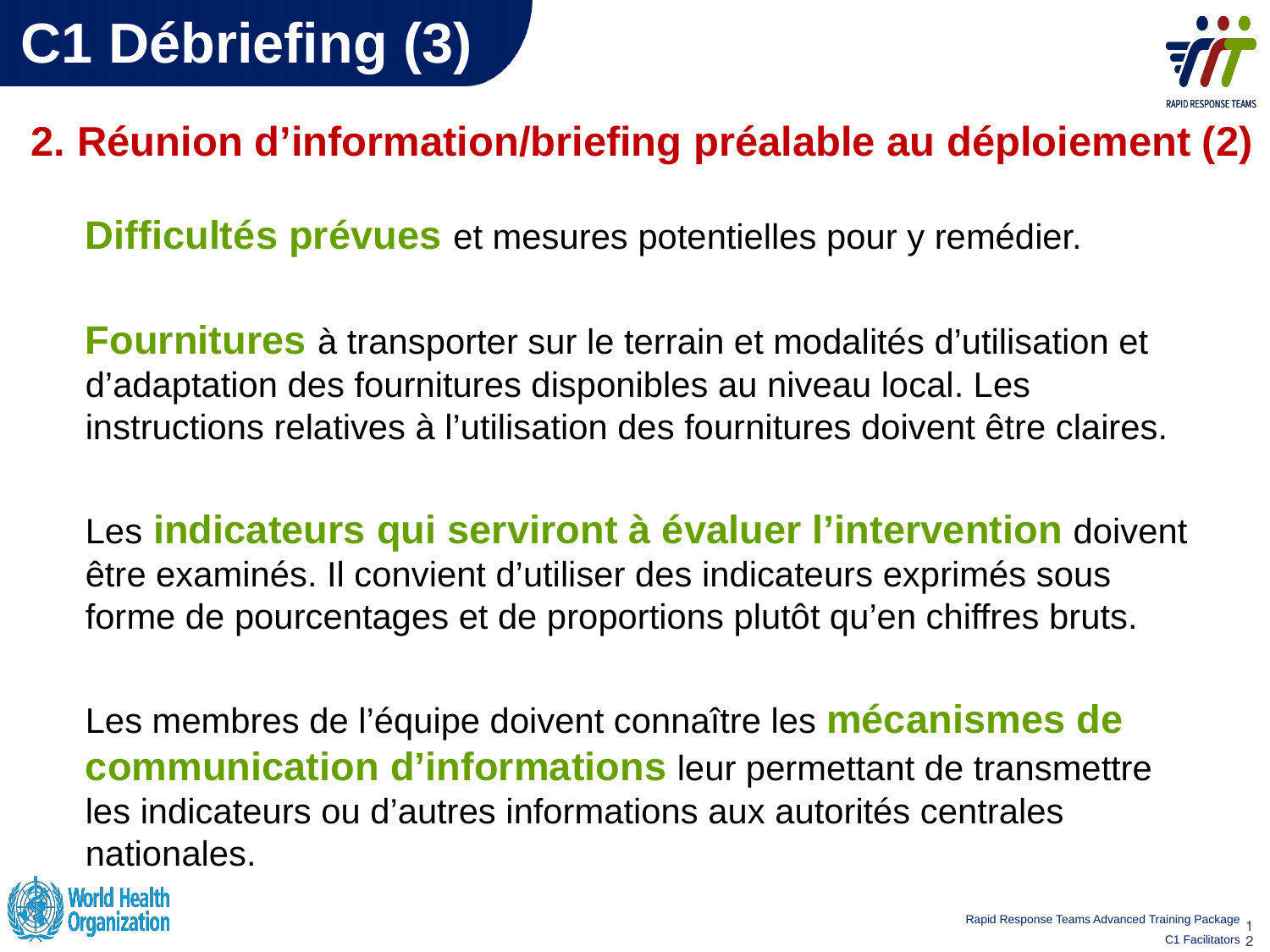

C1 Débriefing (3)
# 2. Réunion d’information/briefing préalable au déploiement (2)
Difficultés prévues et mesures potentielles pour y remédier.

Fournitures à transporter sur le terrain et modalités d’utilisation et d’adaptation des fournitures disponibles au niveau local. Les instructions relatives à l’utilisation des fournitures doivent être claires.

Les indicateurs qui serviront à évaluer l’intervention doivent être examinés. Il convient d’utiliser des indicateurs exprimés sous forme de pourcentages et de proportions plutôt qu’en chiffres bruts.

Les membres de l’équipe doivent connaître les mécanismes de communication d’informations leur permettant de transmettre les indicateurs ou d’autres informations aux autorités centrales nationales.